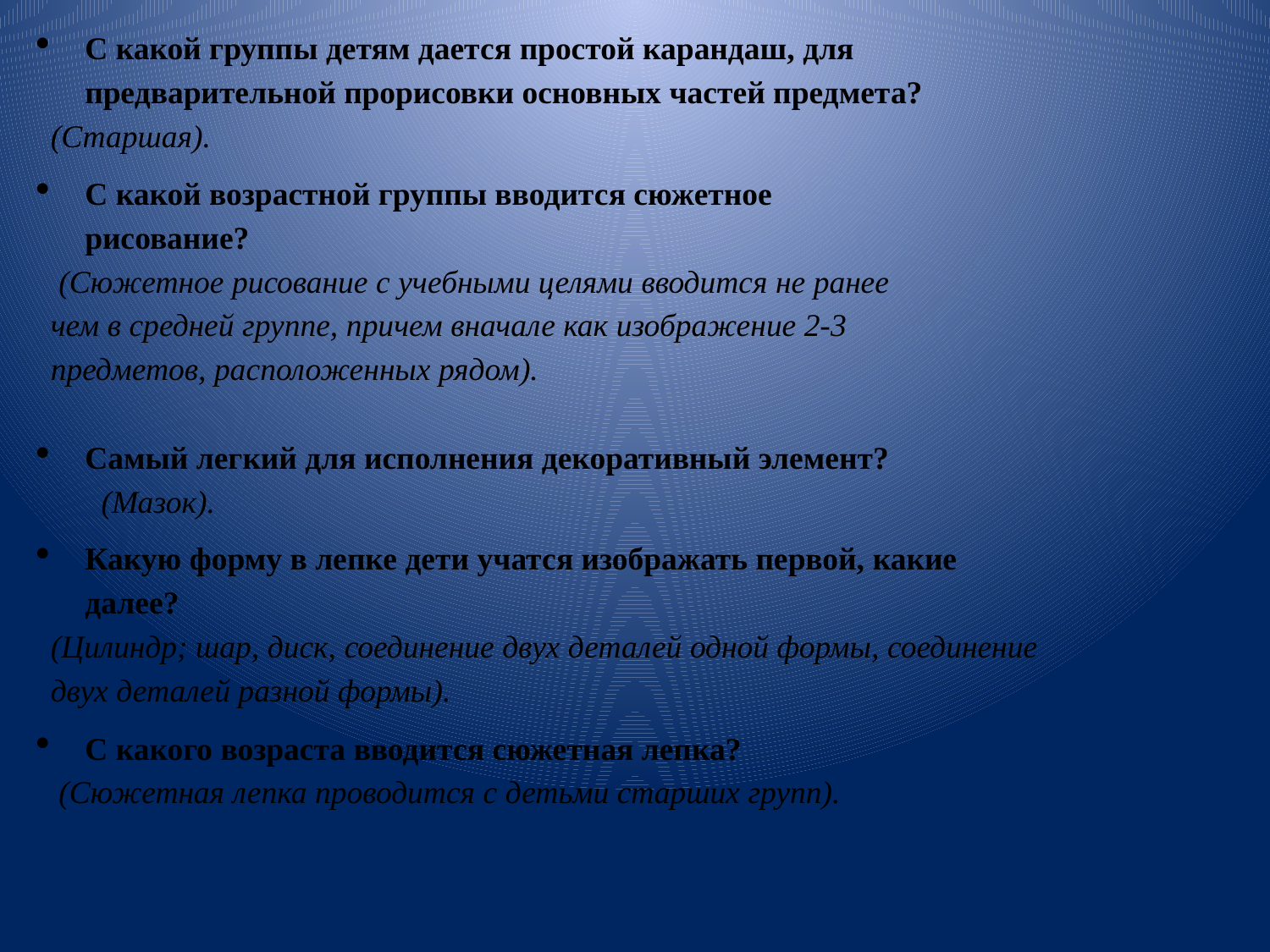

С какой группы детям дается простой карандаш, для предварительной прорисовки основных частей предмета?
(Старшая).
С какой возрастной группы вводится сюжетное рисование?
 (Сюжетное рисование с учебными целями вводится не ранее чем в средней группе, причем вначале как изображение 2-3 предметов, расположенных рядом).
Самый легкий для исполнения декоративный элемент?       (Мазок).
Какую форму в лепке дети учатся изображать первой, какие далее?
(Цилиндр; шар, диск, соединение двух деталей одной формы, соединение двух деталей разной формы).
С какого возраста вводится сюжетная лепка?
 (Сюжетная лепка проводится с детьми старших групп).